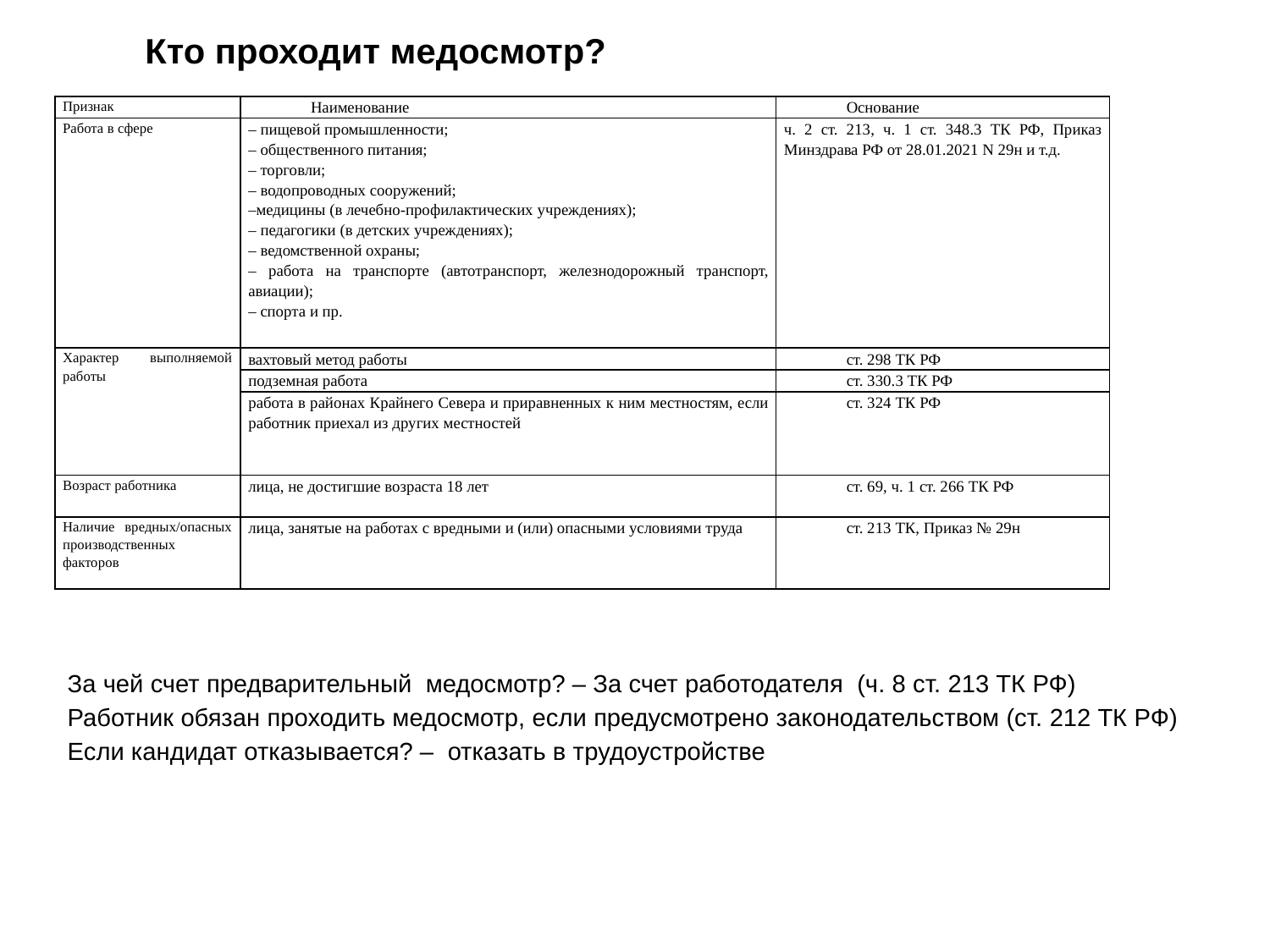

Кто проходит медосмотр?

| Признак | Наименование | Основание |
| --- | --- | --- |
| Работа в сфере | – пищевой промышленности; – общественного питания; – торговли; – водопроводных сооружений; –медицины (в лечебно-профилактических учреждениях); – педагогики (в детских учреждениях); – ведомственной охраны; – работа на транспорте (автотранспорт, железнодорожный транспорт, авиации); – спорта и пр. | ч. 2 ст. 213, ч. 1 ст. 348.3 ТК РФ, Приказ Минздрава РФ от 28.01.2021 N 29н и т.д. |
| Характер выполняемой работы | вахтовый метод работы | ст. 298 ТК РФ |
|  | подземная работа | ст. 330.3 ТК РФ |
|  | работа в районах Крайнего Севера и приравненных к ним местностям, если работник приехал из других местностей | ст. 324 ТК РФ |
| Возраст работника | лица, не достигшие возраста 18 лет | ст. 69, ч. 1 ст. 266 ТК РФ |
| Наличие вредных/опасных производственных факторов | лица, занятые на работах с вредными и (или) опасными условиями труда | ст. 213 ТК, Приказ № 29н |

За чей счет предварительный  медосмотр? – За счет работодателя  (ч. 8 ст. 213 ТК РФ)
Работник обязан проходить медосмотр, если предусмотрено законодательством (ст. 212 ТК РФ)
Если кандидат отказывается? –  отказать в трудоустройстве